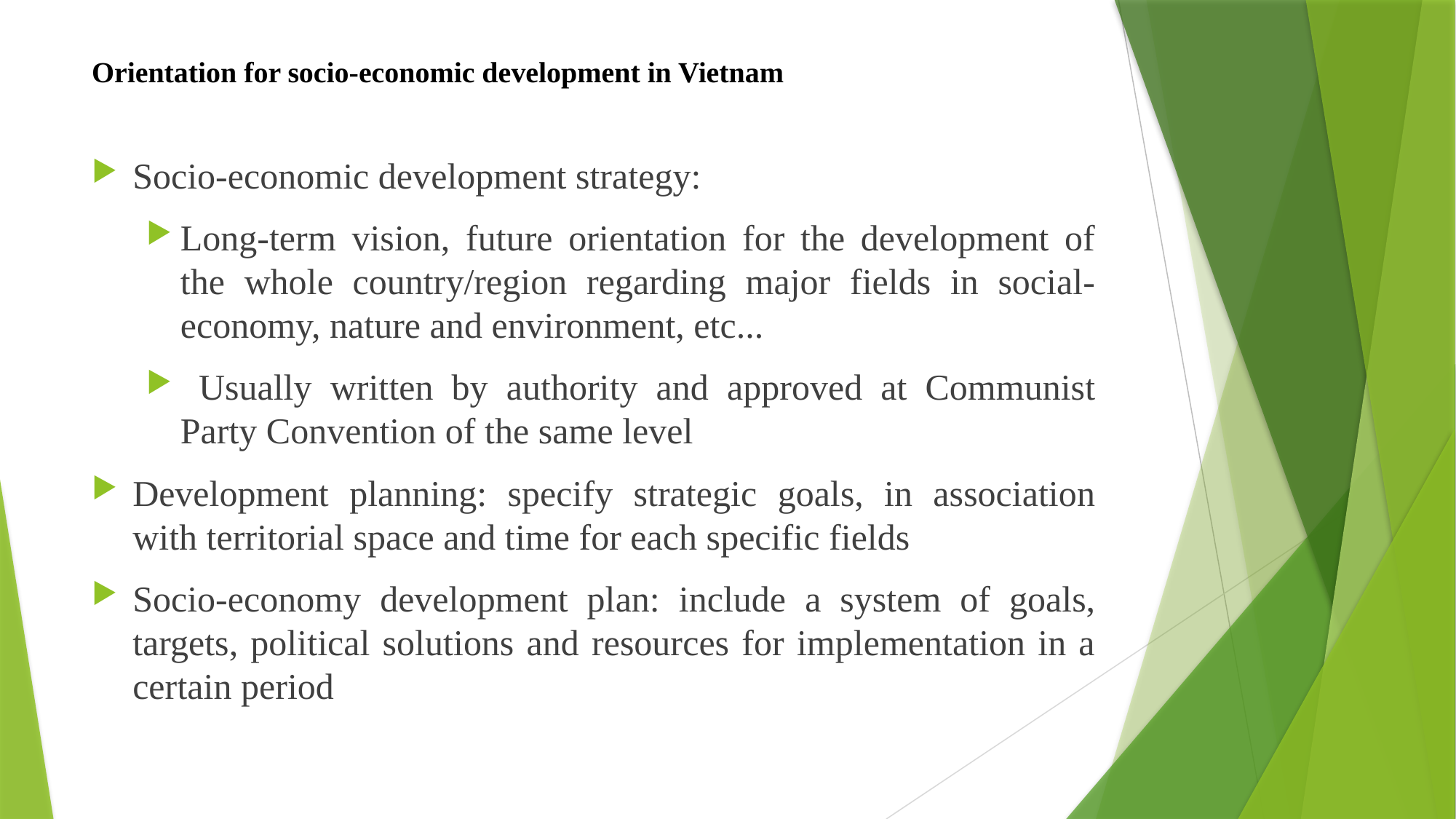

# Orientation for socio-economic development in Vietnam
Socio-economic development strategy:
Long-term vision, future orientation for the development of the whole country/region regarding major fields in social-economy, nature and environment, etc...
 Usually written by authority and approved at Communist Party Convention of the same level
Development planning: specify strategic goals, in association with territorial space and time for each specific fields
Socio-economy development plan: include a system of goals, targets, political solutions and resources for implementation in a certain period